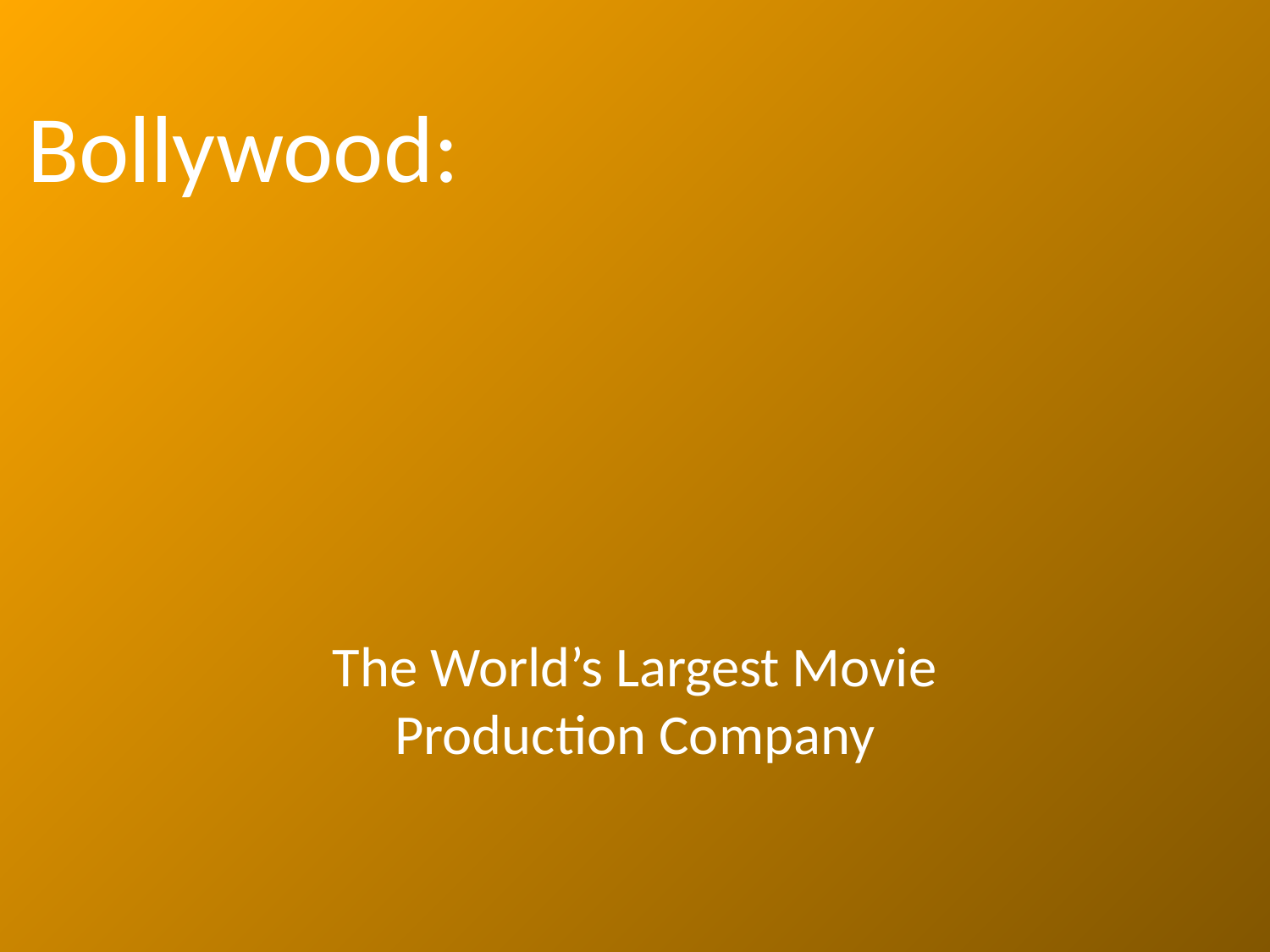

# Bollywood:
The World’s Largest Movie Production Company